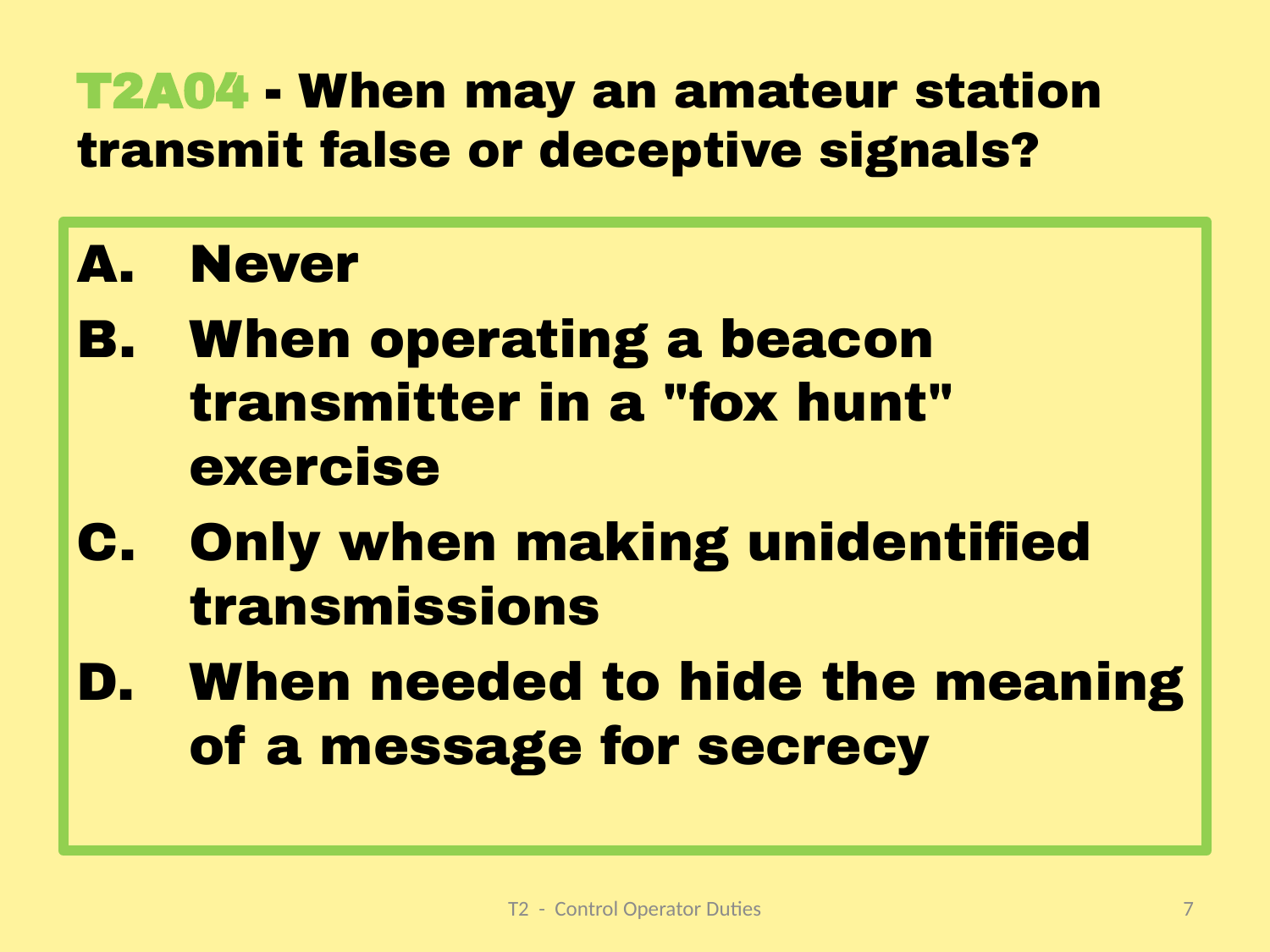

# T2A04 - When may an amateur station transmit false or deceptive signals?
Never
When operating a beacon transmitter in a "fox hunt" exercise
Only when making unidentified transmissions
When needed to hide the meaning of a message for secrecy
T2  -  Control Operator Duties
7